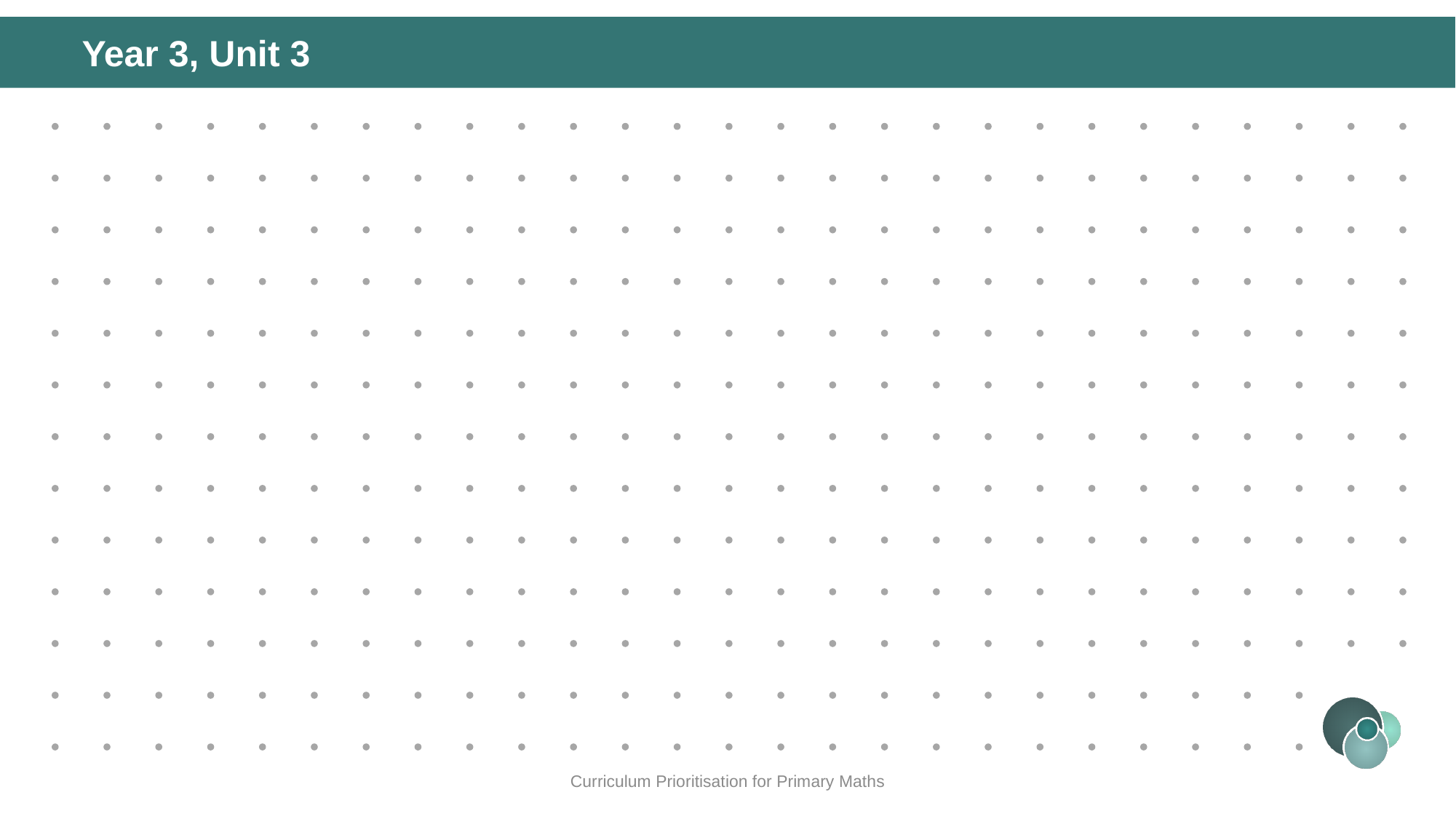

# Year 3, Unit 3

Curriculum Prioritisation for Primary Maths